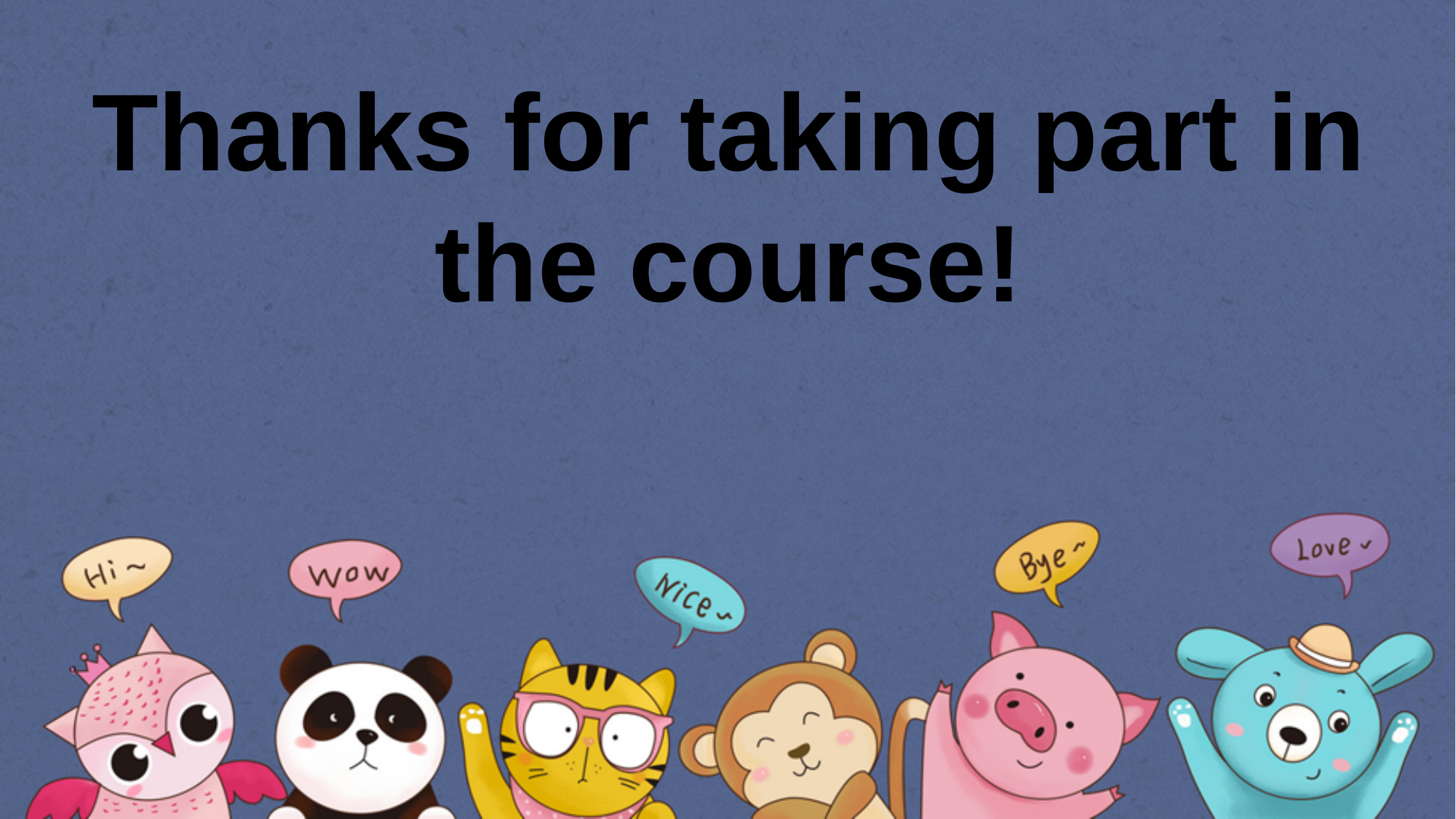

Thanks for taking part in the course!